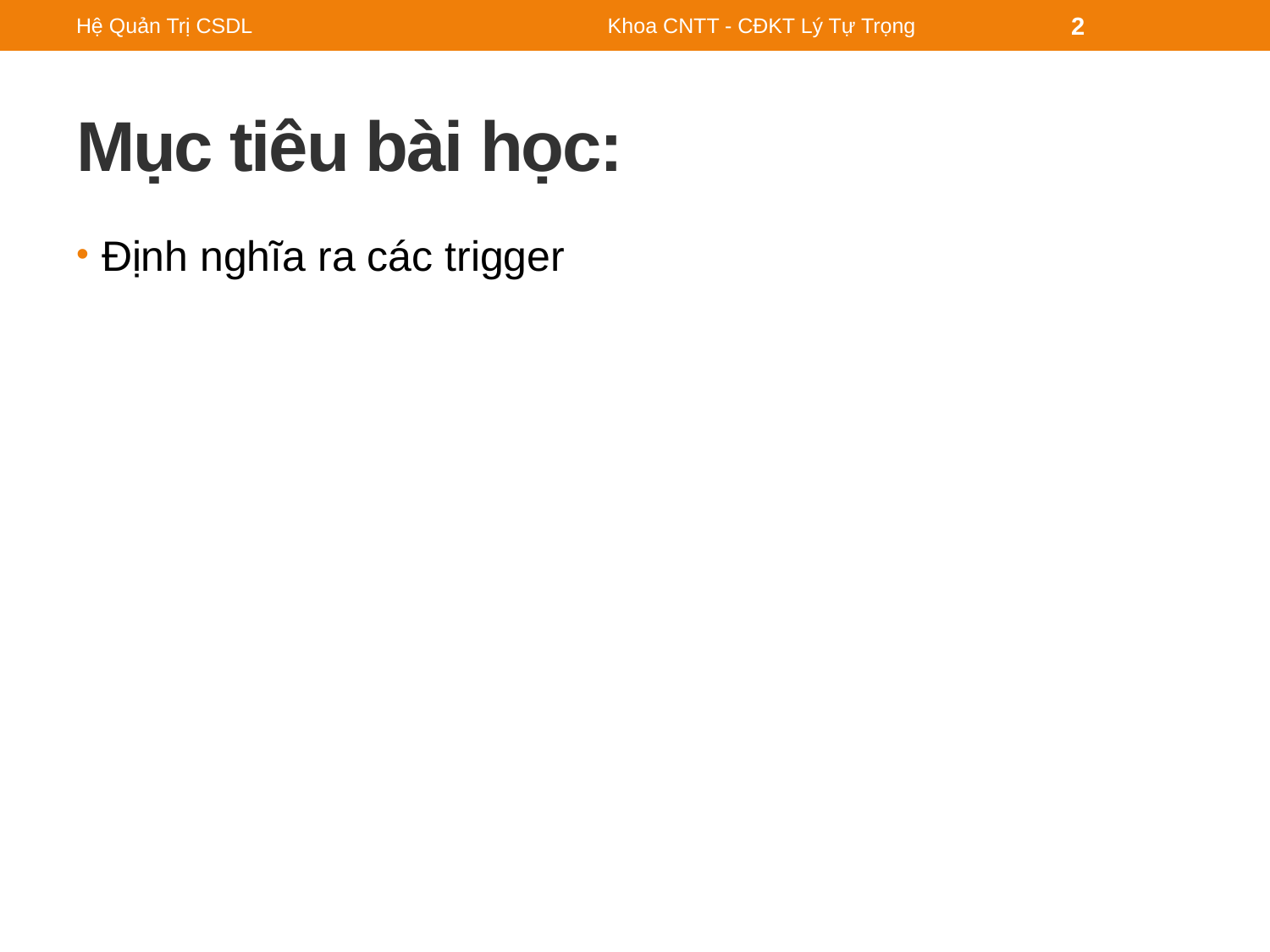

Hệ Quản Trị CSDL
Khoa CNTT - CĐKT Lý Tự Trọng
2
# Mục tiêu bài học:
Định nghĩa ra các trigger